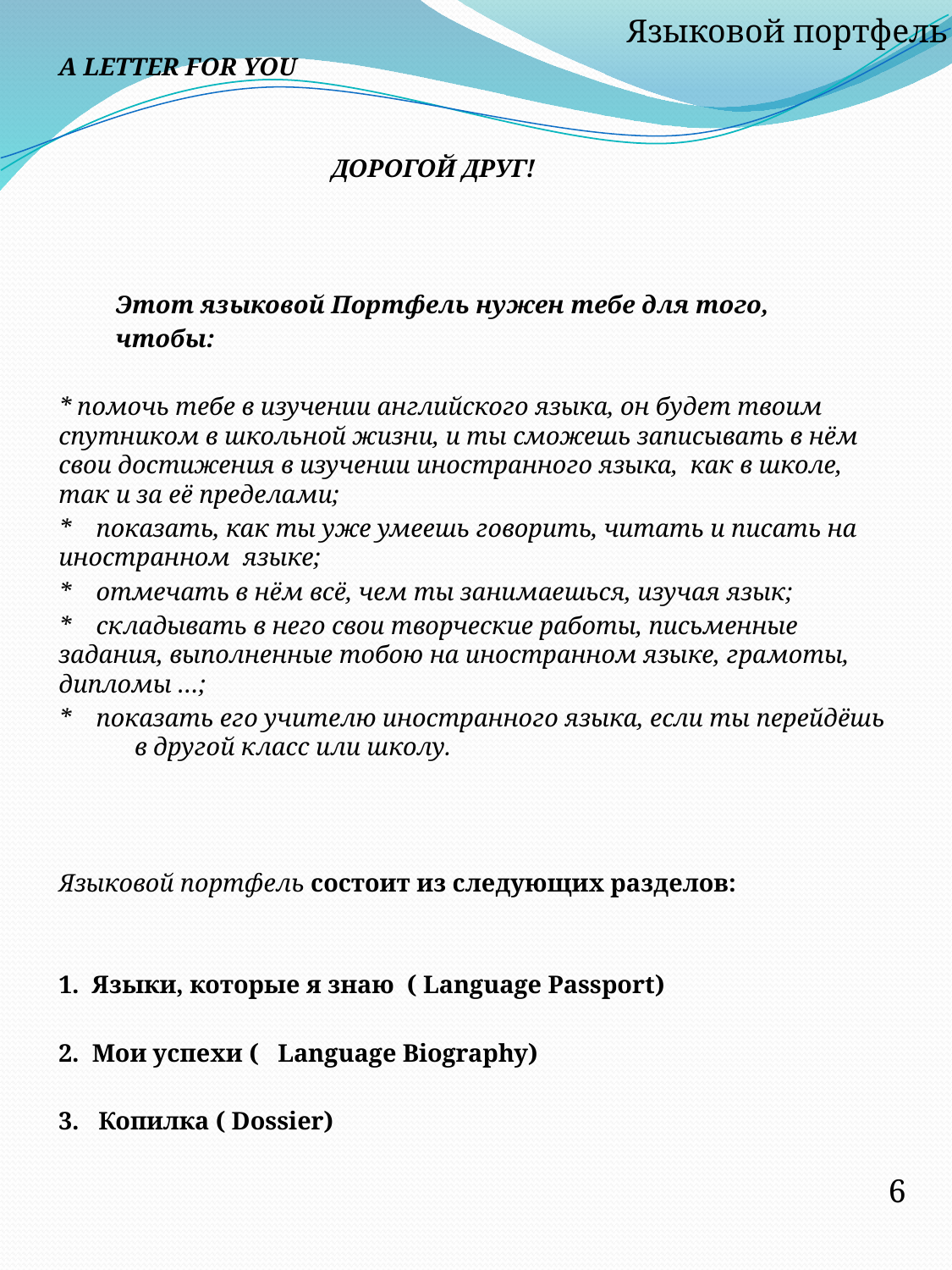

Языковой портфель
A LETTER FOR YOU

                                           ДОРОГОЙ ДРУГ!

         Этот языковой Портфель нужен тебе для того,
         чтобы:

* помочь тебе в изучении английского языка, он будет твоим спутником в школьной жизни, и ты сможешь записывать в нём свои достижения в изучении иностранного языка,  как в школе, так и за её пределами;
*    показать, как ты уже умеешь говорить, читать и писать на иностранном  языке;
*    отмечать в нём всё, чем ты занимаешься, изучая язык;
*    складывать в него свои творческие работы, письменные задания, выполненные тобою на иностранном языке, грамоты, дипломы …;
*    показать его учителю иностранного языка, если ты перейдёшь             в другой класс или школу.

Языковой портфель состоит из следующих разделов:

1.  Языки, которые я знаю  ( Language Passport)

2.  Мои успехи (   Language Biography)

3.   Копилка ( Dossier)

6